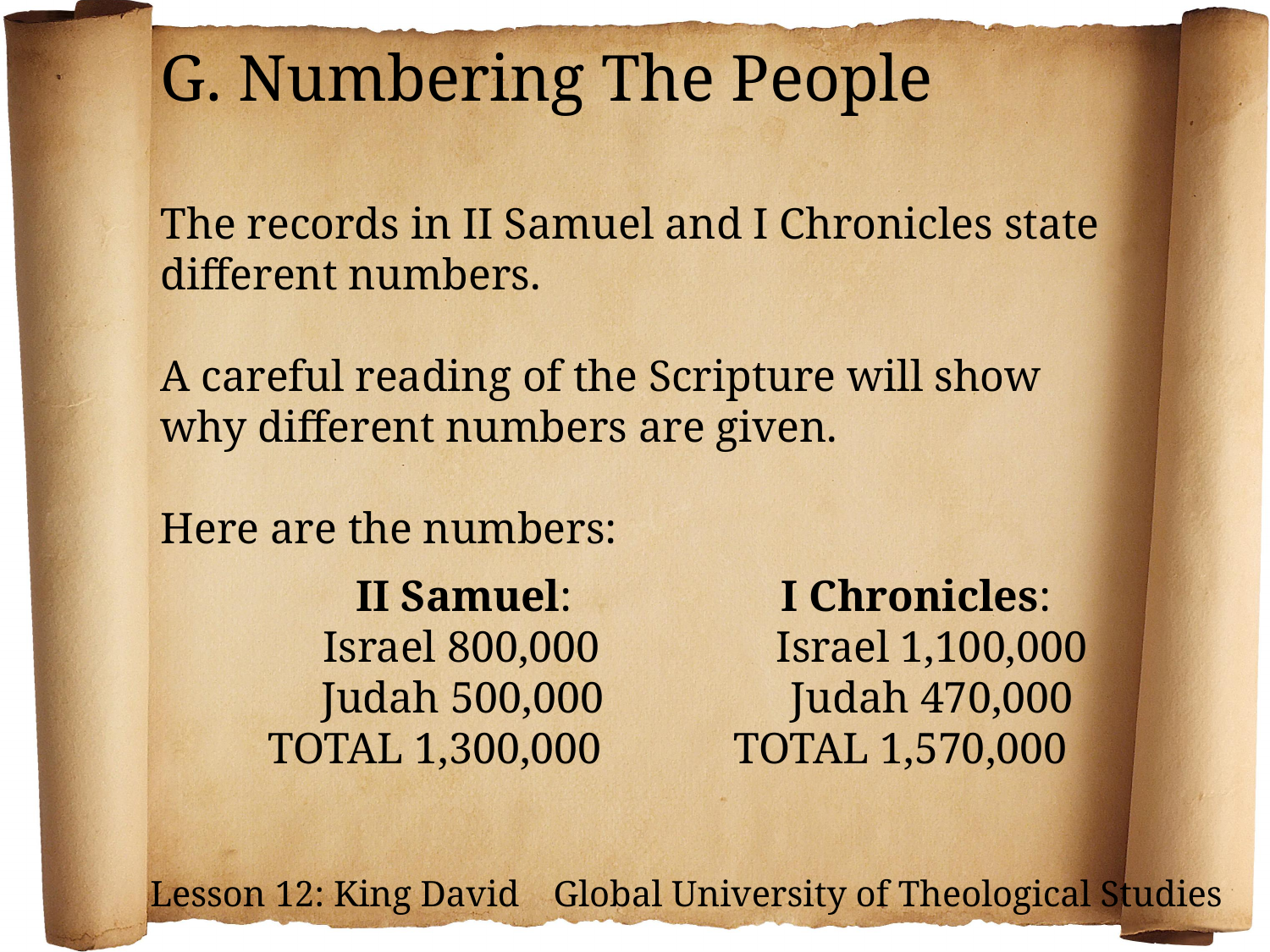

G. Numbering The People
The records in II Samuel and I Chronicles state different numbers.

A careful reading of the Scripture will show why different numbers are given.

Here are the numbers:

            II Samuel:                   I Chronicles:
         Israel 800,000                Israel 1,100,000
           Judah 500,000                 Judah 470,000
    TOTAL 1,300,000            TOTAL 1,570,000
Lesson 12: King David    Global University of Theological Studies